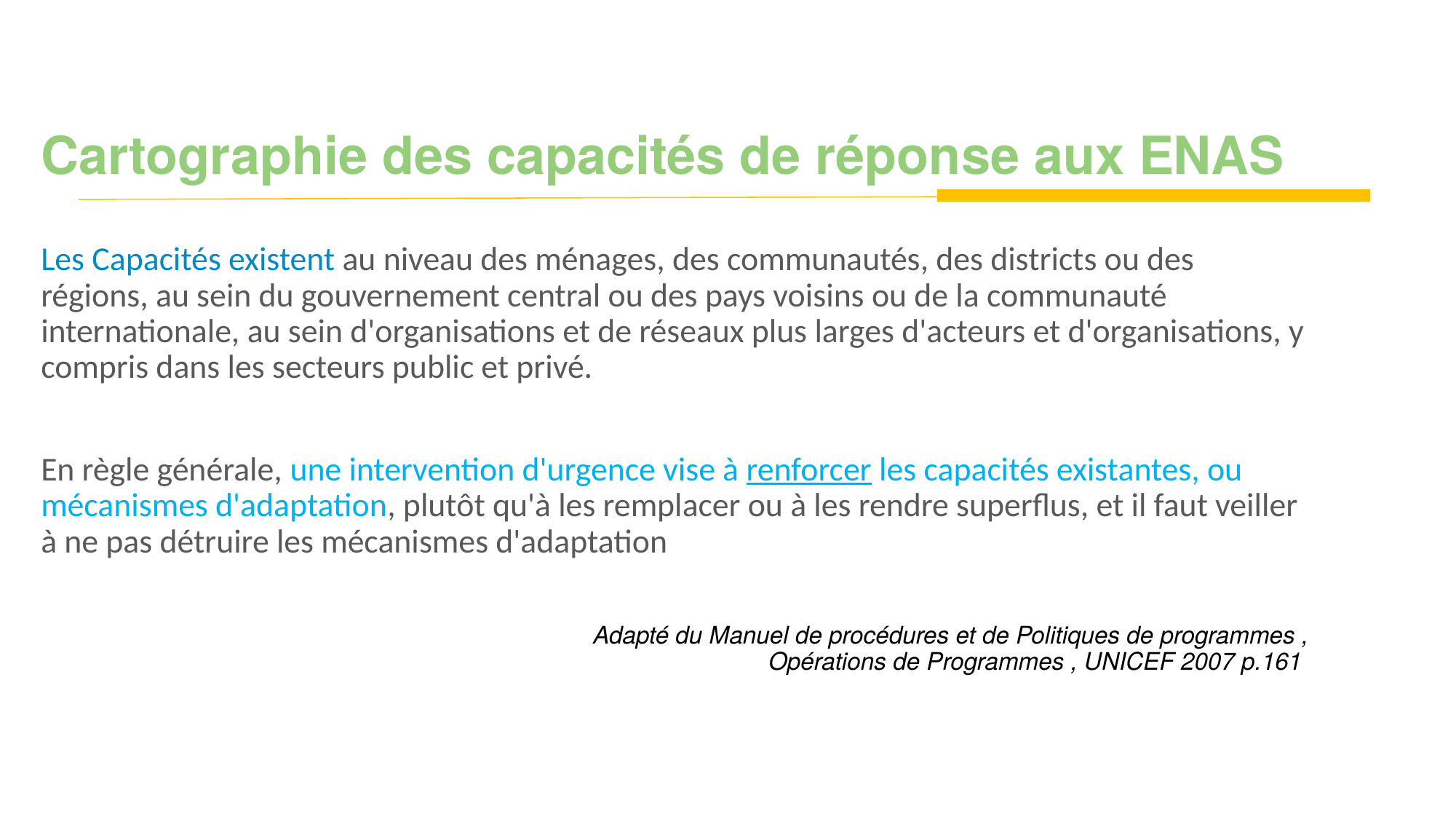

# Cartographie des capacités de réponse aux ENAS
Les Capacités existent au niveau des ménages, des communautés, des districts ou des régions, au sein du gouvernement central ou des pays voisins ou de la communauté internationale, au sein d'organisations et de réseaux plus larges d'acteurs et d'organisations, y compris dans les secteurs public et privé.

En règle générale, une intervention d'urgence vise à renforcer les capacités existantes, ou mécanismes d'adaptation, plutôt qu'à les remplacer ou à les rendre superflus, et il faut veiller à ne pas détruire les mécanismes d'adaptation

                                                                        Adapté du Manuel de procédures et de Politiques de programmes , Opérations de Programmes , UNICEF 2007 p.161